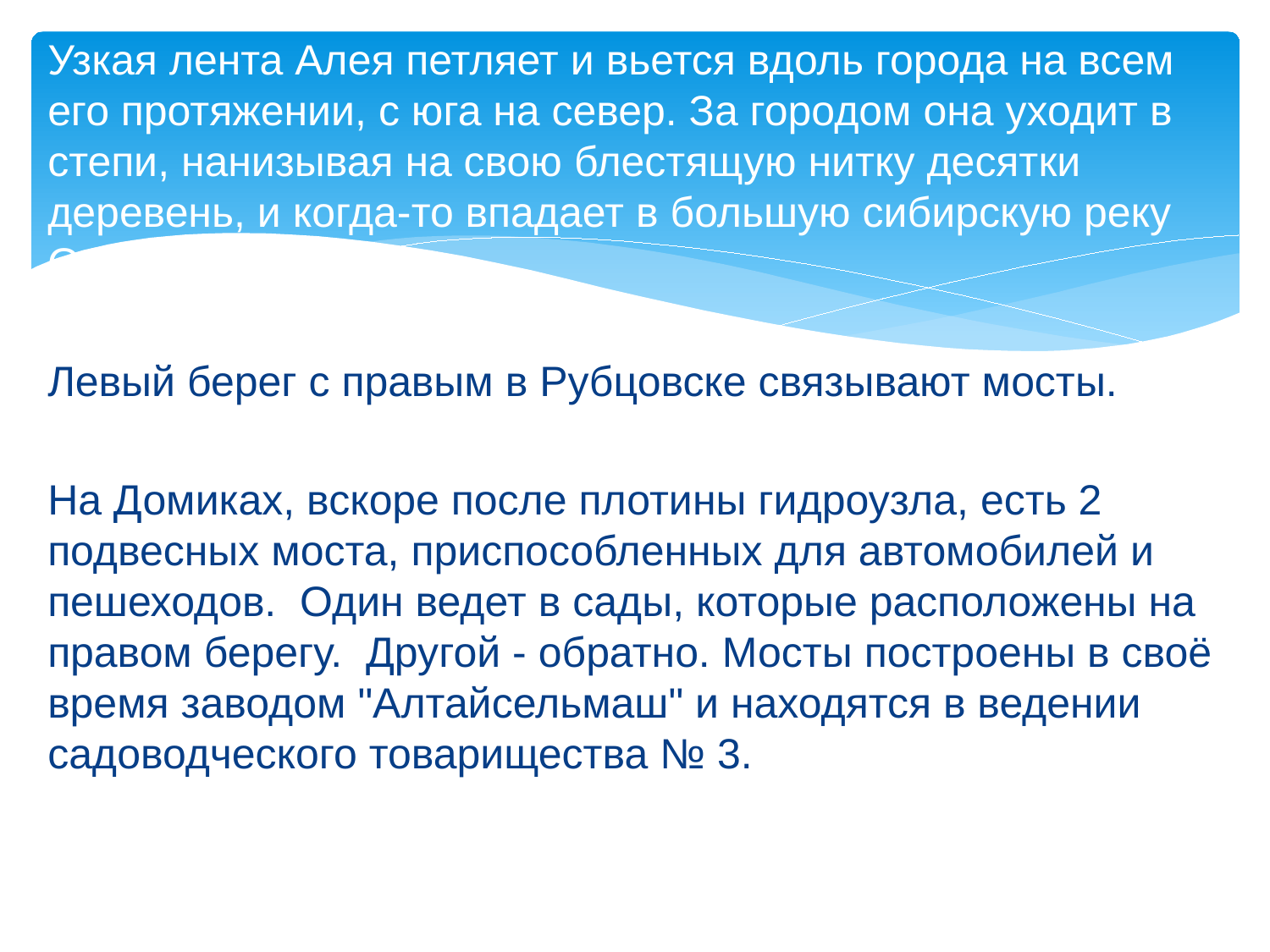

Узкая лента Алея петляет и вьется вдоль города на всем его протяжении, с юга на север. За городом она уходит в степи, нанизывая на свою блестящую нитку десятки деревень, и когда-то впадает в большую сибирскую реку Обь.

Левый берег с правым в Рубцовске связывают мосты.

На Домиках, вскоре после плотины гидроузла, есть 2 подвесных моста, приспособленных для автомобилей и пешеходов.  Один ведет в сады, которые расположены на правом берегу.  Другой - обратно. Мосты построены в своё время заводом "Алтайсельмаш" и находятся в ведении садоводческого товарищества № 3.